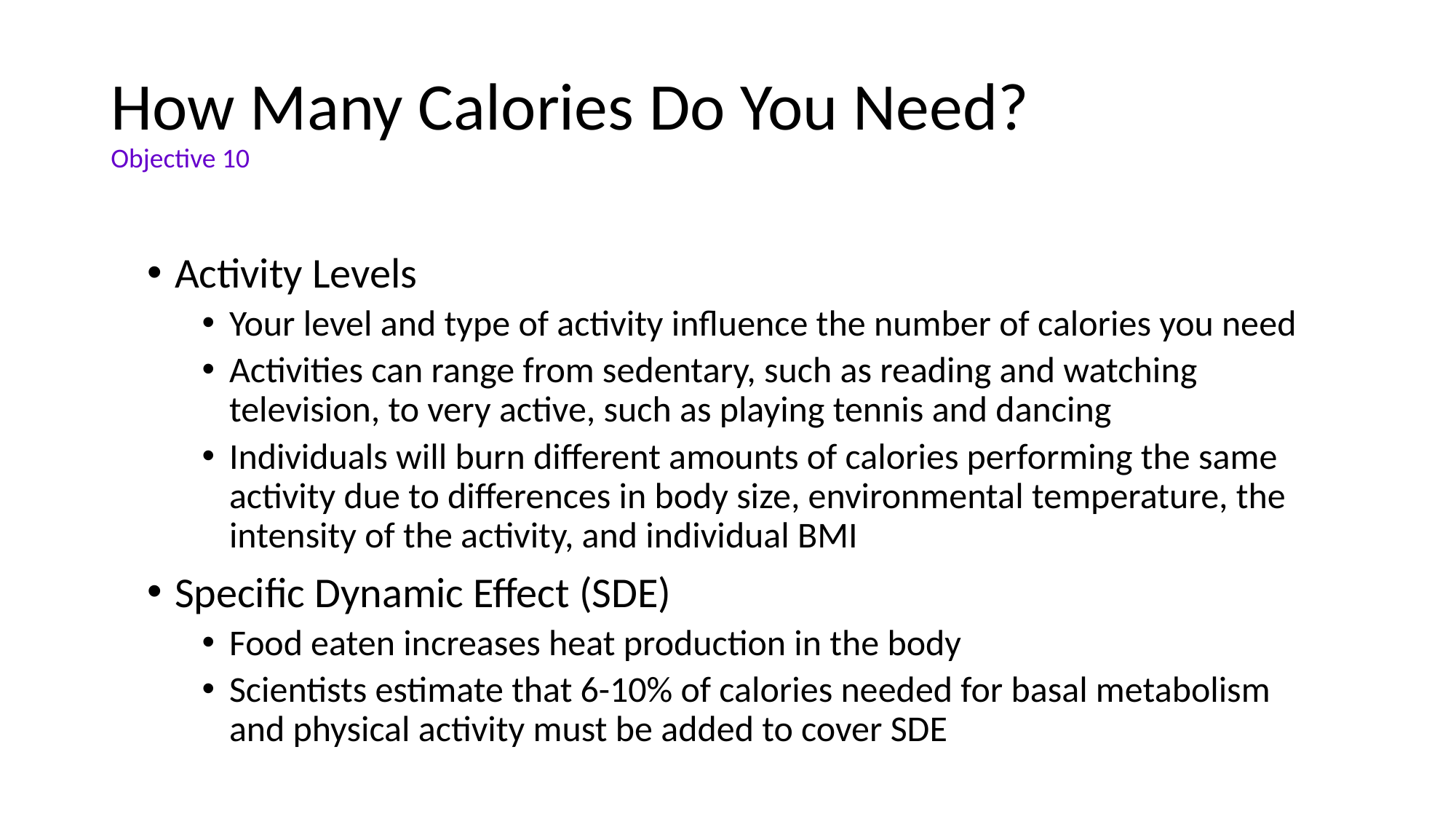

# How Many Calories Do You Need? Objective 10
Activity Levels
Your level and type of activity influence the number of calories you need
Activities can range from sedentary, such as reading and watching television, to very active, such as playing tennis and dancing
Individuals will burn different amounts of calories performing the same activity due to differences in body size, environmental temperature, the intensity of the activity, and individual BMI
Specific Dynamic Effect (SDE)
Food eaten increases heat production in the body
Scientists estimate that 6-10% of calories needed for basal metabolism and physical activity must be added to cover SDE